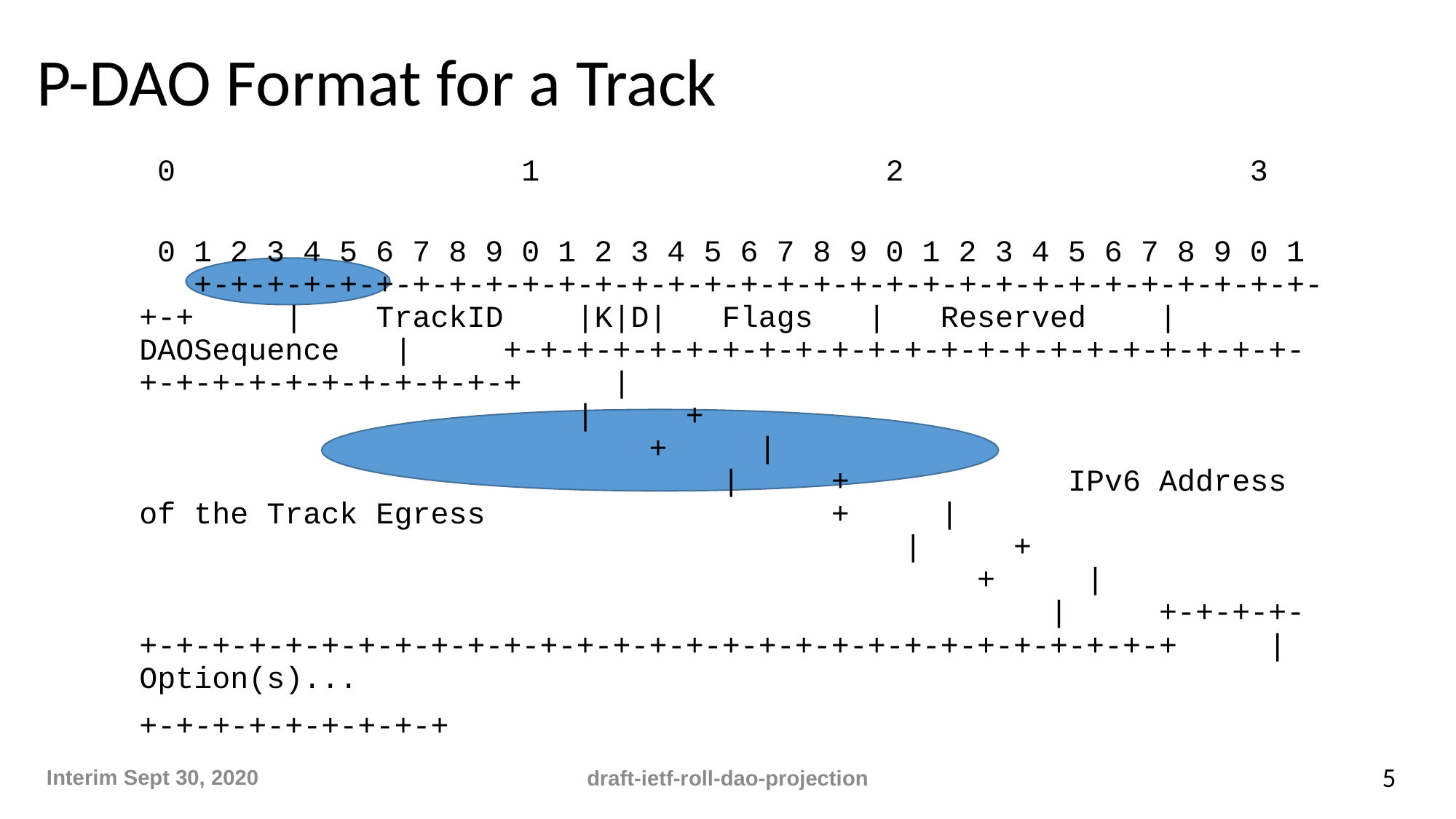

# P-DAO Format for a Track
 0                   1                   2                   3
 0 1 2 3 4 5 6 7 8 9 0 1 2 3 4 5 6 7 8 9 0 1 2 3 4 5 6 7 8 9 0 1     +-+-+-+-+-+-+-+-+-+-+-+-+-+-+-+-+-+-+-+-+-+-+-+-+-+-+-+-+-+-+-+-+     |    TrackID    |K|D|   Flags   |   Reserved    | DAOSequence   |     +-+-+-+-+-+-+-+-+-+-+-+-+-+-+-+-+-+-+-+-+-+-+-+-+-+-+-+-+-+-+-+-+     |                                                               |     +                                                               +     |                                                               |     +            IPv6 Address of the Track Egress                   +     |                                                               |     +                                                               +     |                                                               |     +-+-+-+-+-+-+-+-+-+-+-+-+-+-+-+-+-+-+-+-+-+-+-+-+-+-+-+-+-+-+-+-+     |   Option(s)...
+-+-+-+-+-+-+-+-+

Interim Sept 30, 2020
5
draft-ietf-roll-dao-projection